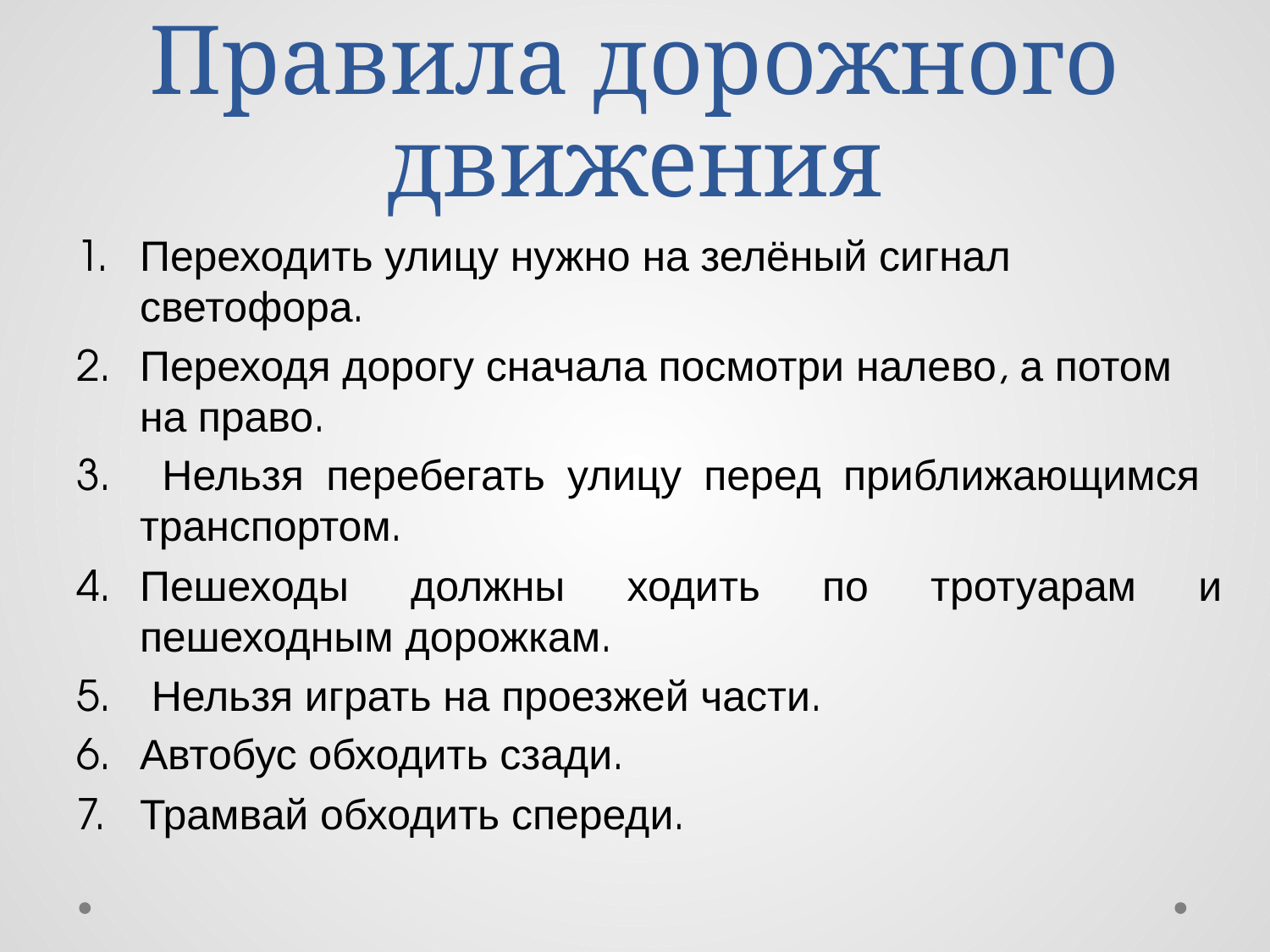

# Правила дорожного движения
Переходить улицу нужно на зелёный сигнал светофора.
Переходя дорогу сначала посмотри налево, а потом на право.
 Нельзя перебегать улицу перед приближающимся  транспортом.
Пешеходы должны ходить по тротуарам и пешеходным дорожкам.
 Нельзя играть на проезжей части.
Автобус обходить сзади.
Трамвай обходить спереди.